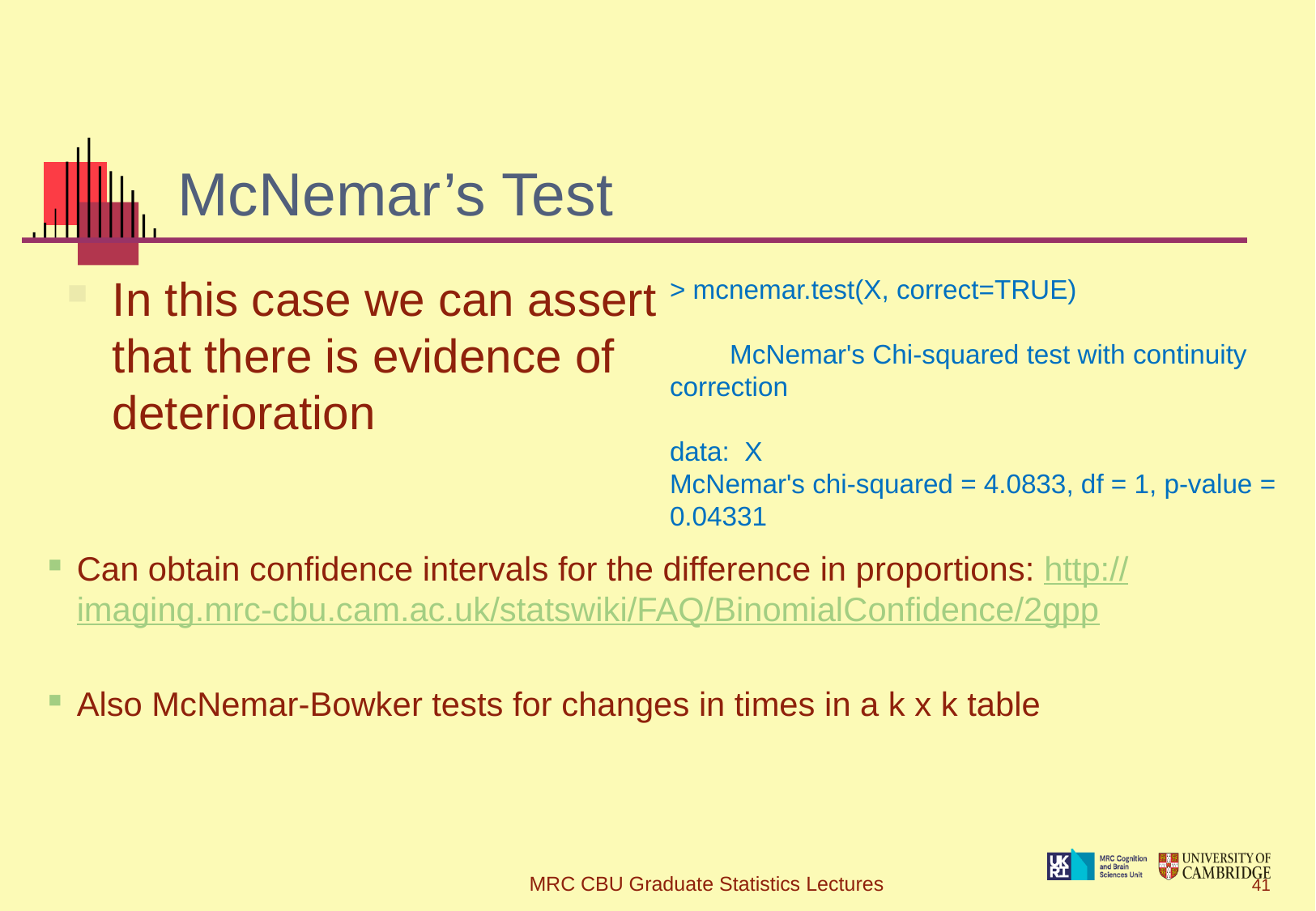

# McNemar’s Test
In this case we can assert that there is evidence of deterioration
> mcnemar.test(X, correct=TRUE)

        McNemar's Chi-squared test with continuity correction

data:  X
McNemar's chi-squared = 4.0833, df = 1, p-value = 0.04331
Can obtain confidence intervals for the difference in proportions: http://imaging.mrc-cbu.cam.ac.uk/statswiki/FAQ/BinomialConfidence/2gpp

Also McNemar-Bowker tests for changes in times in a k x k table

MRC CBU Graduate Statistics Lectures
41